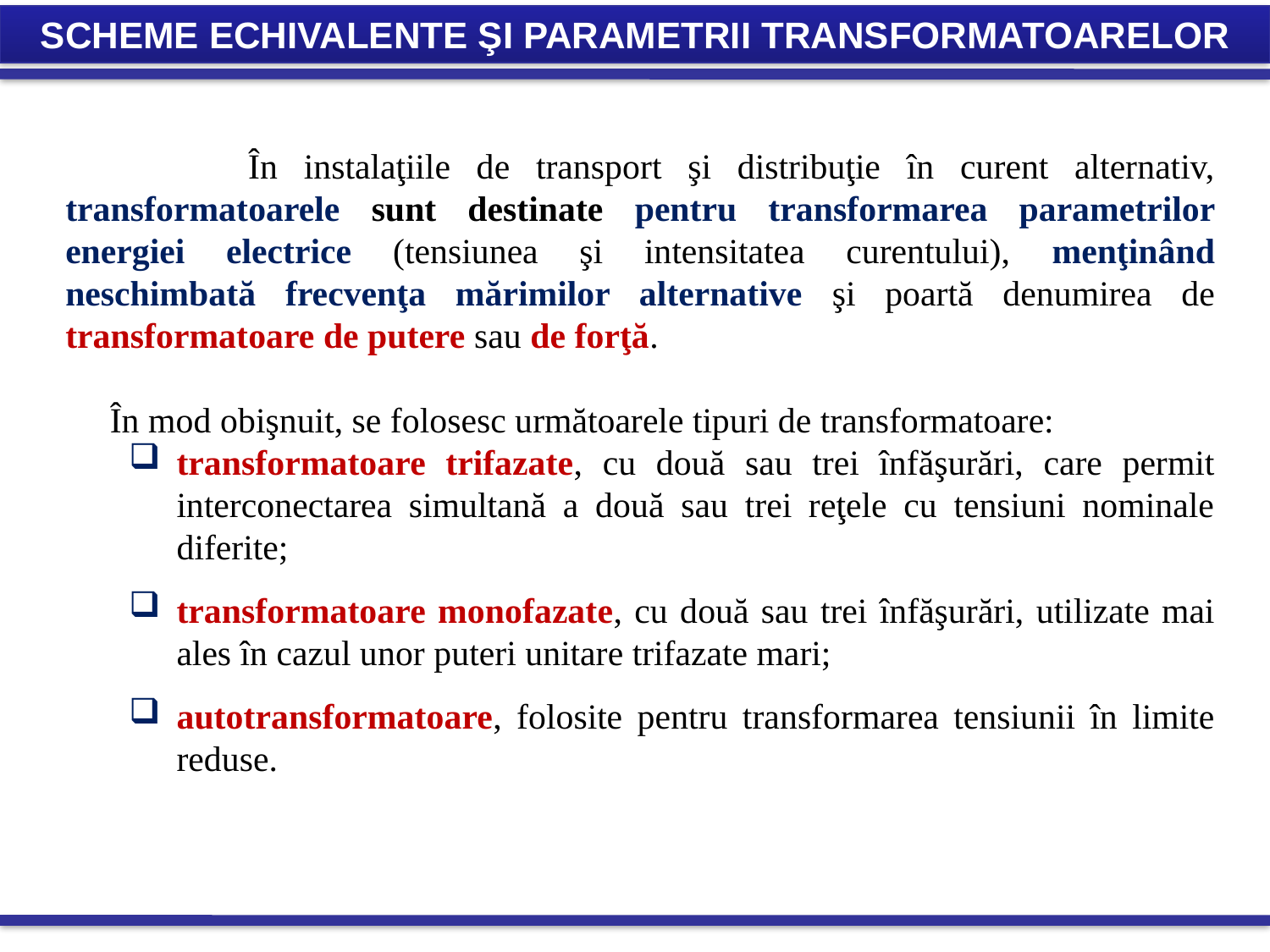

SCHEME ECHIVALENTE ŞI PARAMETRII TRANSFORMATOARELOR

       În instalaţiile de transport şi distribuţie în curent alternativ, transformatoarele sunt destinate pentru transformarea parametrilor energiei electrice (tensiunea şi intensitatea curentului), menţinând neschimbată frecvenţa mărimilor alternative şi poartă denumirea de transformatoare de putere sau de forţă.

     În mod obişnuit, se folosesc următoarele tipuri de transformatoare:
transformatoare trifazate, cu două sau trei înfăşurări, care permit interconectarea simultană a două sau trei reţele cu tensiuni nominale diferite;
transformatoare monofazate, cu două sau trei înfăşurări, utilizate mai ales în cazul unor puteri unitare trifazate mari;
autotransformatoare, folosite pentru transformarea tensiunii în limite reduse.